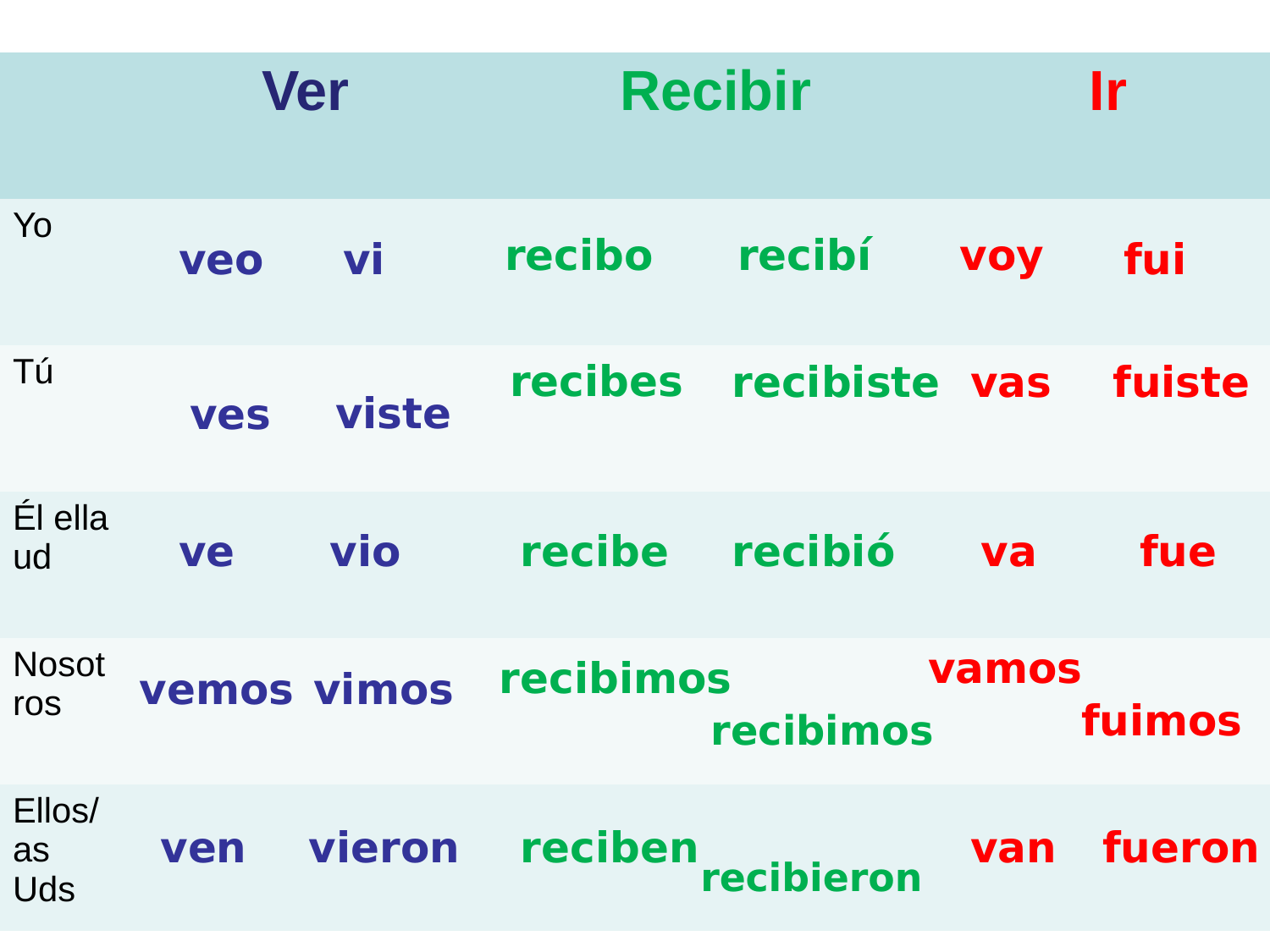

|  | Ver |  | Recibir |  | Ir |  |
| --- | --- | --- | --- | --- | --- | --- |
| Yo |  |  |  |  |  |  |
| Tú |  |  |  |  |  |  |
| Él ella ud |  |  |  |  |  |  |
| Nosotros |  |  |  |  |  |  |
| Ellos/as Uds |  |  |  |  |  |  |
recibo
recibí
voy
veo
vi
fui
recibes
recibiste
vas
fuiste
viste
ves
recibe
va
fue
ve
vio
recibió
vamos
recibimos
vemos
vimos
fuimos
recibimos
ven
vieron
reciben
van
fueron
recibieron